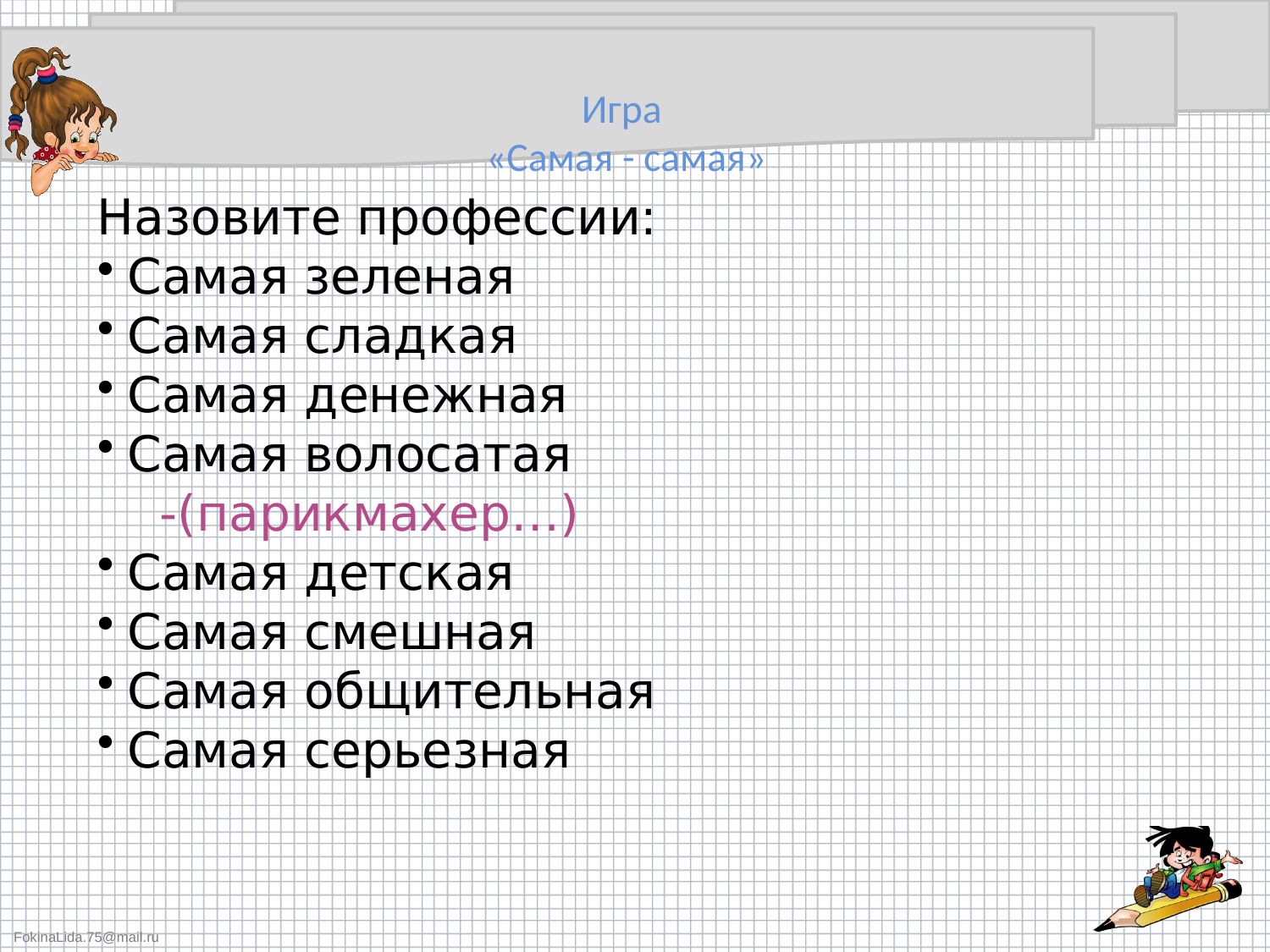

# Игра «Самая - самая»
Назовите профессии:
Самая зеленая
Самая сладкая
Самая денежная
Самая волосатая
    -(парикмахер…)
Самая детская
Самая смешная
Самая общительная
Самая серьезная